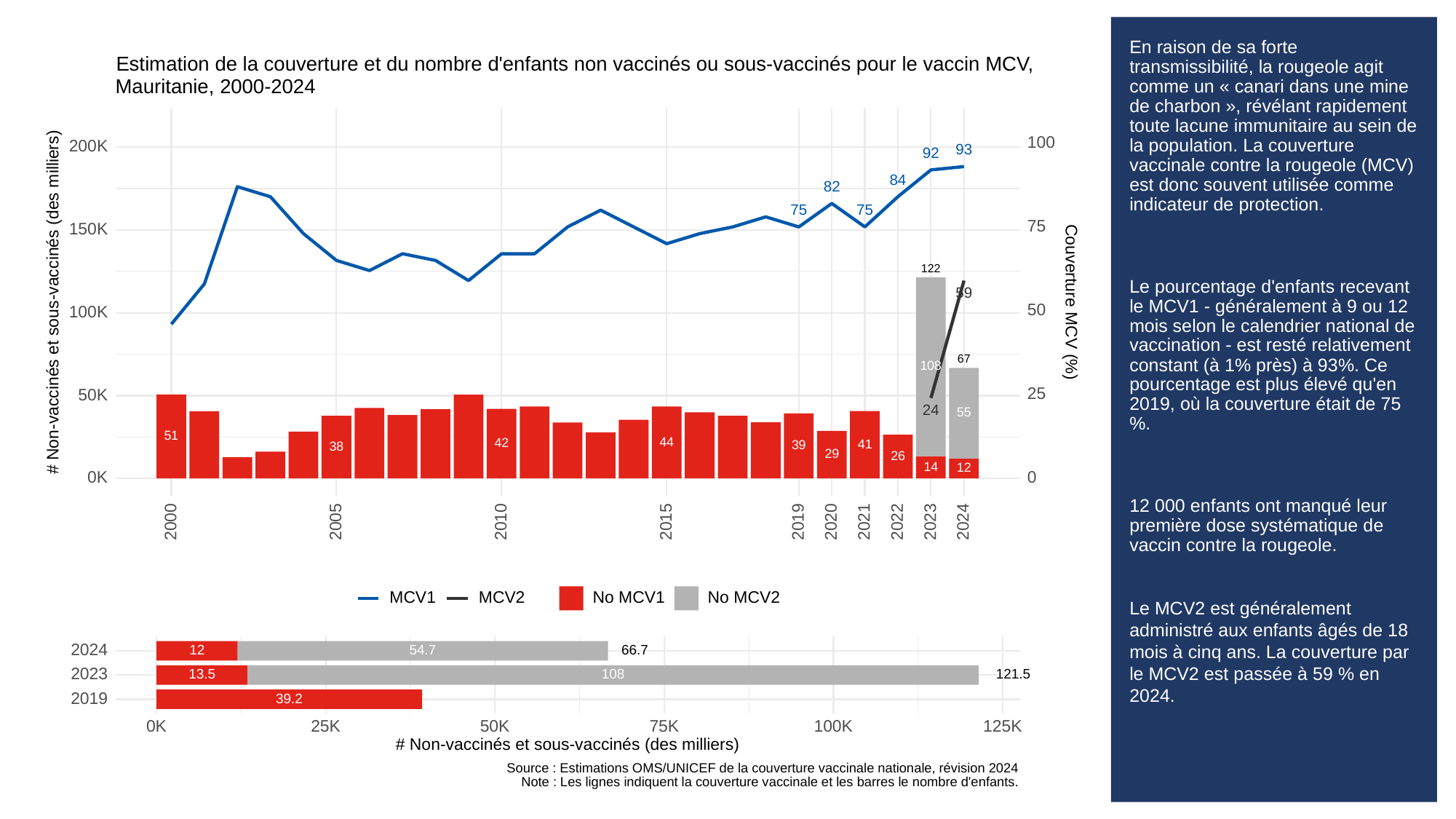

# En raison de sa forte transmissibilité, la rougeole agit comme un « canari dans une mine de charbon », révélant rapidement toute lacune immunitaire au sein de la population. La couverture vaccinale contre la rougeole (MCV) est donc souvent utilisée comme indicateur de protection.

Le pourcentage d'enfants recevant le MCV1 - généralement à 9 ou 12 mois selon le calendrier national de vaccination - est resté relativement constant (à 1% près) à 93%. Ce pourcentage est plus élevé qu'en 2019, où la couverture était de 75 %.

12 000 enfants ont manqué leur première dose systématique de vaccin contre la rougeole.

Le MCV2 est généralement administré aux enfants âgés de 18 mois à cinq ans. La couverture par le MCV2 est passée à 59 % en 2024.

Estimation de la couverture et du nombre d'enfants non vaccinés ou sous-vaccinés pour le vaccin MCV,
Mauritanie, 2000-2024

100
200K
93

92

84
82

75
75
75
150K

122

59
# Non-vaccinés et sous-vaccinés (des milliers)
Couverture MCV (%)
50
100K

67
108

25
50K

24

55

51

44
42
41
39
38
29

26

14
12
0K
0

2023
2000
2005
2010
2015
2019
2020
2021
2022
2024

MCV1
MCV2
No MCV1
No MCV2

2024
66.7
54.7
12

2023
13.5
108
121.5

2019
39.2

0K
25K
50K
100K
125K
75K
# Non-vaccinés et sous-vaccinés (des milliers)
Source : Estimations OMS/UNICEF de la couverture vaccinale nationale, révision 2024
Note : Les lignes indiquent la couverture vaccinale et les barres le nombre d'enfants.